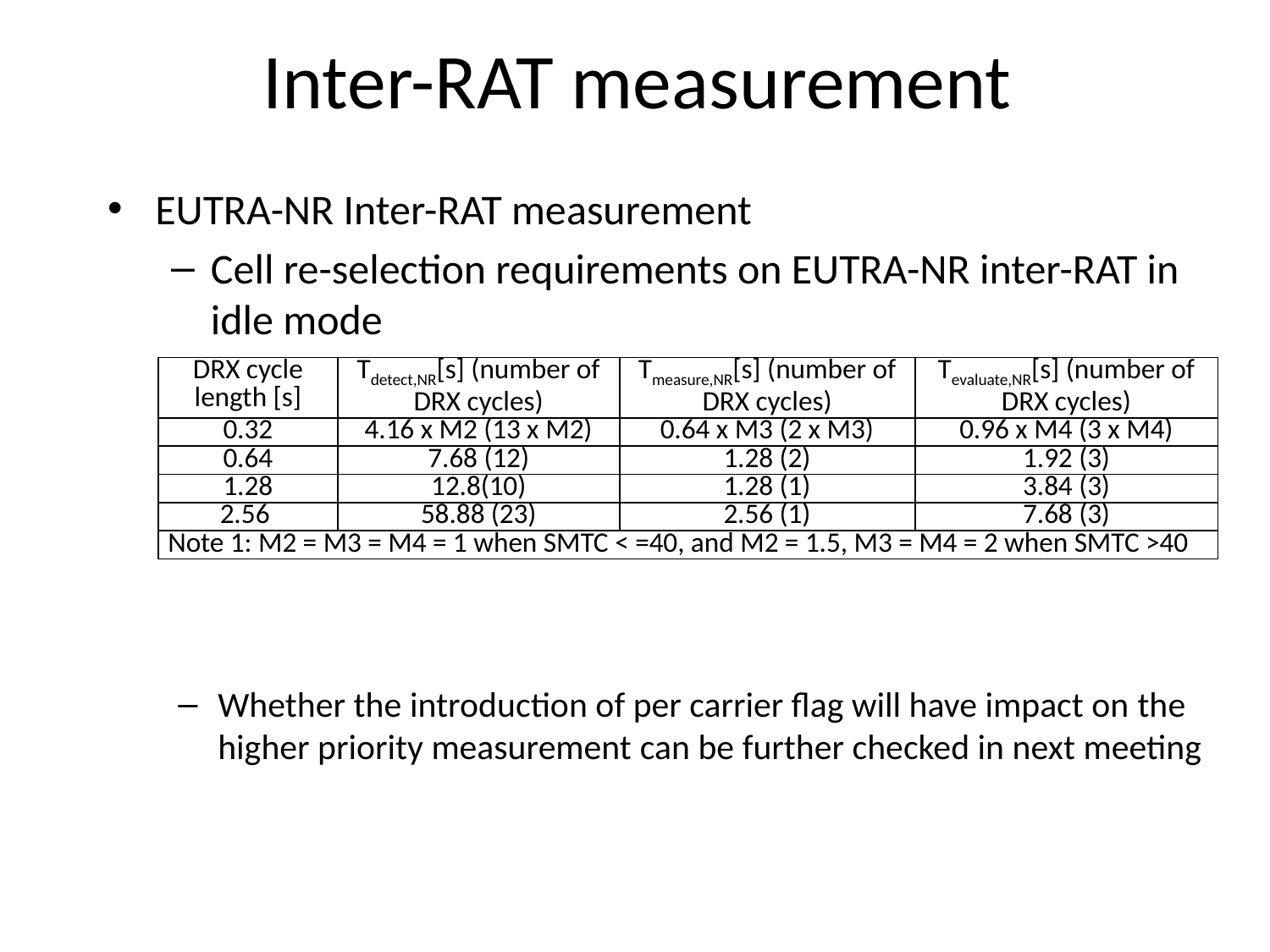

# Inter-RAT measurement
EUTRA-NR Inter-RAT measurement
Cell re-selection requirements on EUTRA-NR inter-RAT in idle mode

| DRX cycle length [s] | Tdetect,NR[s] (number of DRX cycles) | Tmeasure,NR[s] (number of DRX cycles) | Tevaluate,NR[s] (number of DRX cycles) |
| --- | --- | --- | --- |
| 0.32 | 4.16 x M2 (13 x M2) | 0.64 x M3 (2 x M3) | 0.96 x M4 (3 x M4) |
| 0.64 | 7.68 (12) | 1.28 (2) | 1.92 (3) |
| 1.28 | 12.8(10) | 1.28 (1) | 3.84 (3) |
| 2.56 | 58.88 (23) | 2.56 (1) | 7.68 (3) |
| Note 1: M2 = M3 = M4 = 1 when SMTC < =40, and M2 = 1.5, M3 = M4 = 2 when SMTC >40 |  |  |  |
Whether the introduction of per carrier flag will have impact on the higher priority measurement can be further checked in next meeting